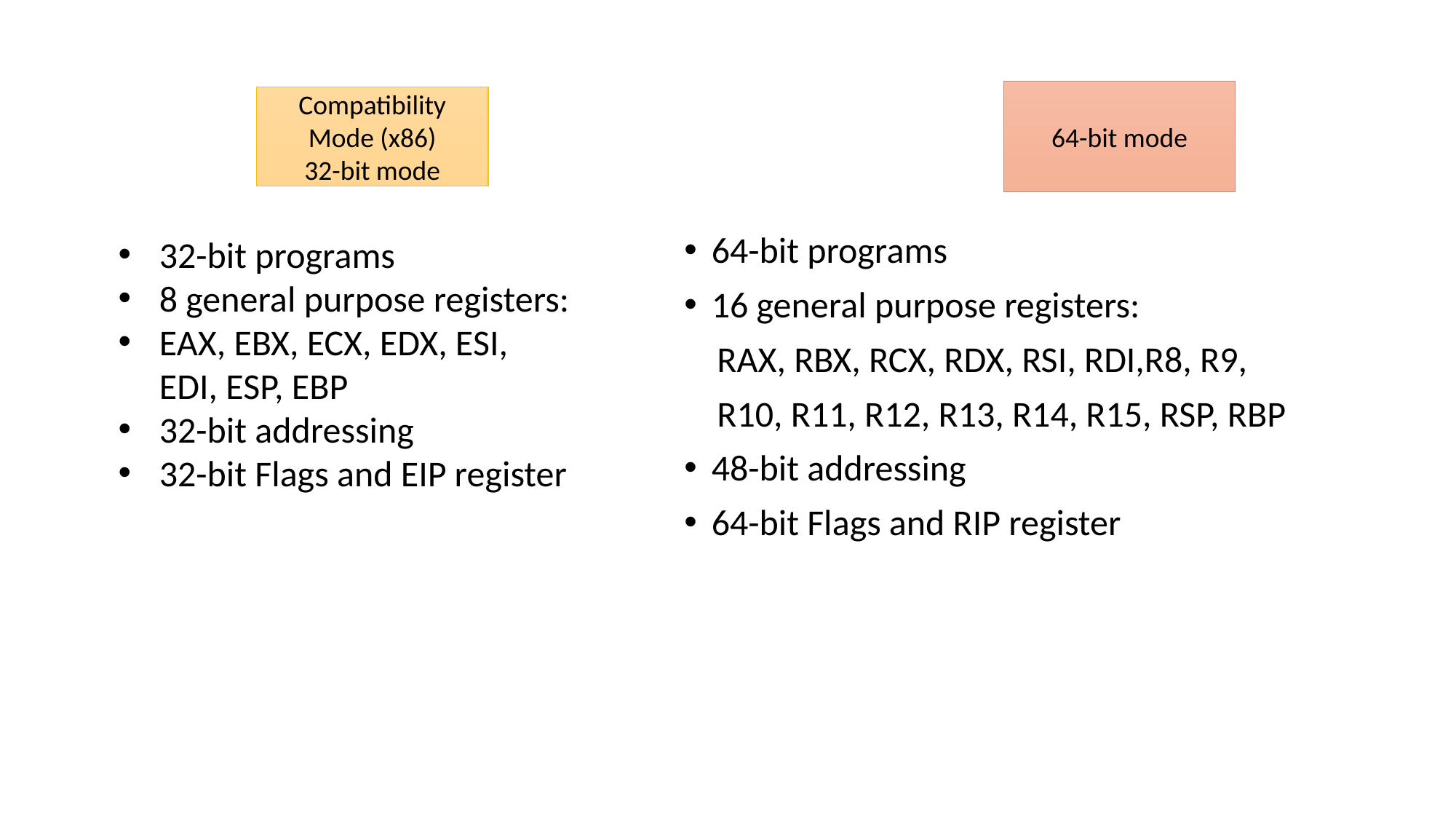

64-bit mode
Compatibility Mode (x86)
32-bit mode
32-bit programs
8 general purpose registers:
EAX, EBX, ECX, EDX, ESI,
     EDI, ESP, EBP
32-bit addressing
32-bit Flags and EIP register

64-bit programs
16 general purpose registers:
    RAX, RBX, RCX, RDX, RSI, RDI,R8, R9,
    R10, R11, R12, R13, R14, R15, RSP, RBP
48-bit addressing
64-bit Flags and RIP register